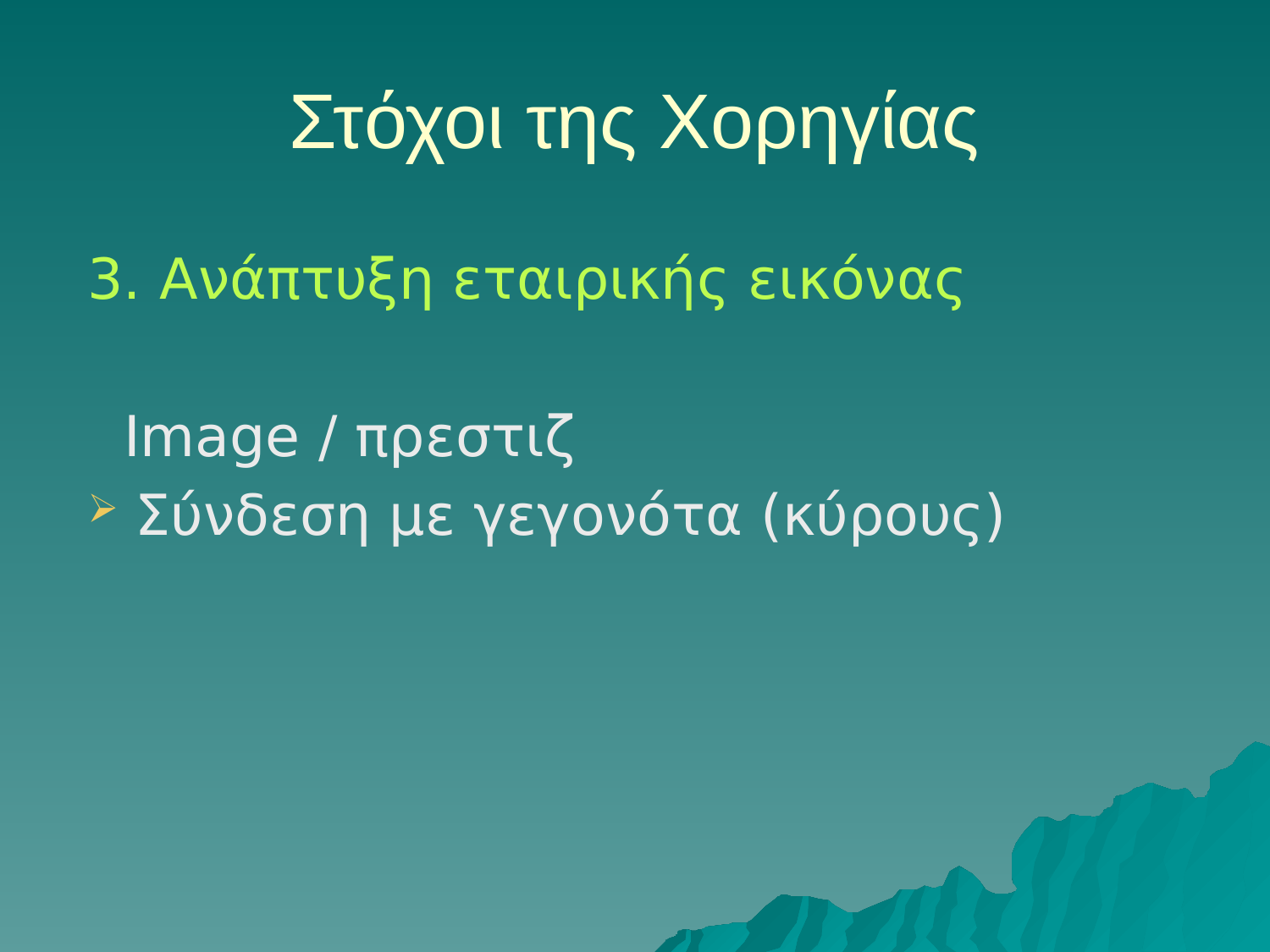

# Στόχοι της Χορηγίας
3. Ανάπτυξη εταιρικής εικόνας

  Image / πρεστιζ
Σύνδεση με γεγονότα (κύρους)